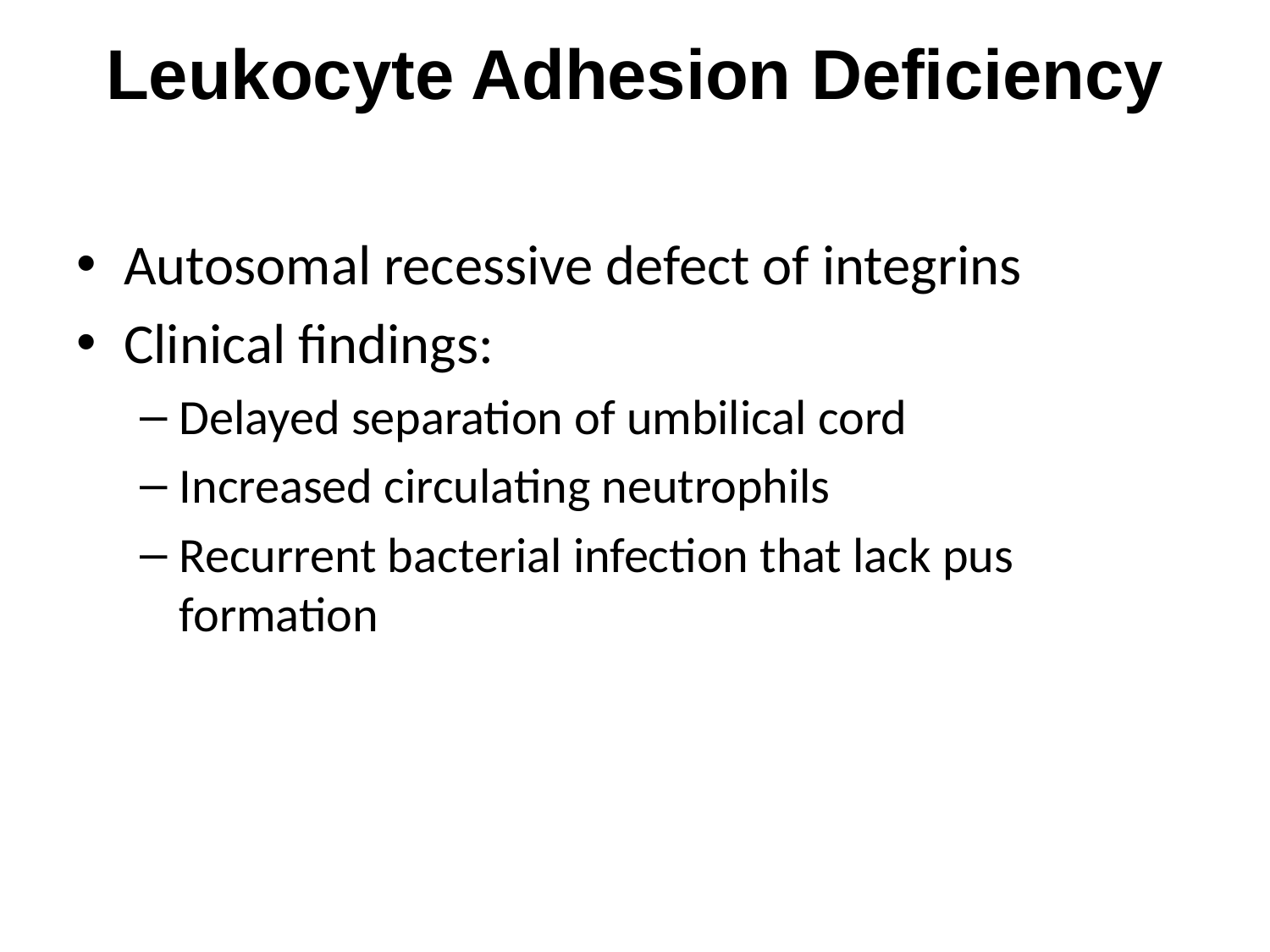

# Leukocyte Adhesion Deficiency
Autosomal recessive defect of integrins
Clinical findings:
Delayed separation of umbilical cord
Increased circulating neutrophils
Recurrent bacterial infection that lack pus formation